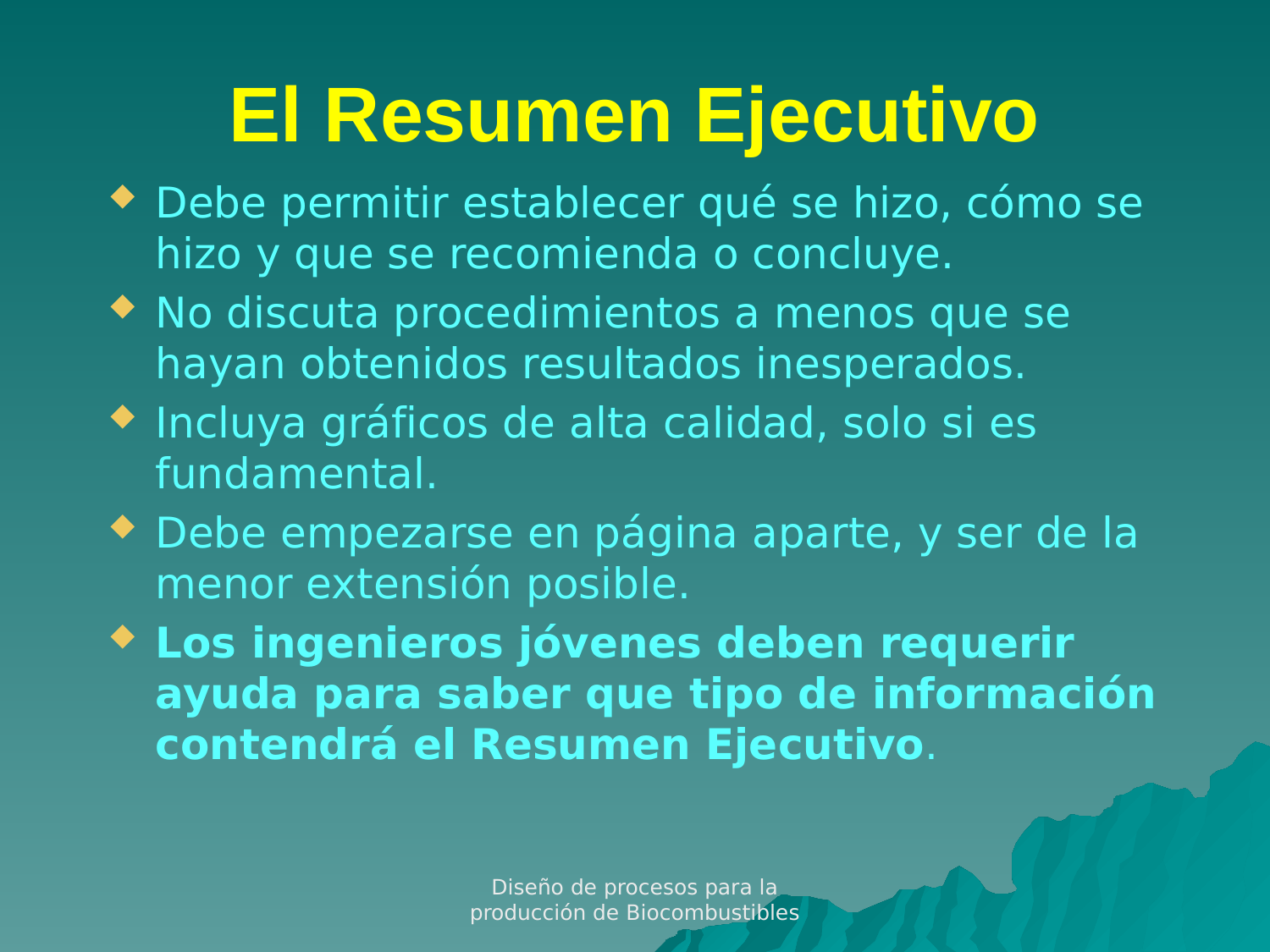

# El Resumen Ejecutivo
Debe permitir establecer qué se hizo, cómo se hizo y que se recomienda o concluye.
No discuta procedimientos a menos que se hayan obtenidos resultados inesperados.
Incluya gráficos de alta calidad, solo si es fundamental.
Debe empezarse en página aparte, y ser de la menor extensión posible.
Los ingenieros jóvenes deben requerir ayuda para saber que tipo de información contendrá el Resumen Ejecutivo.
Diseño de procesos para la producción de Biocombustibles